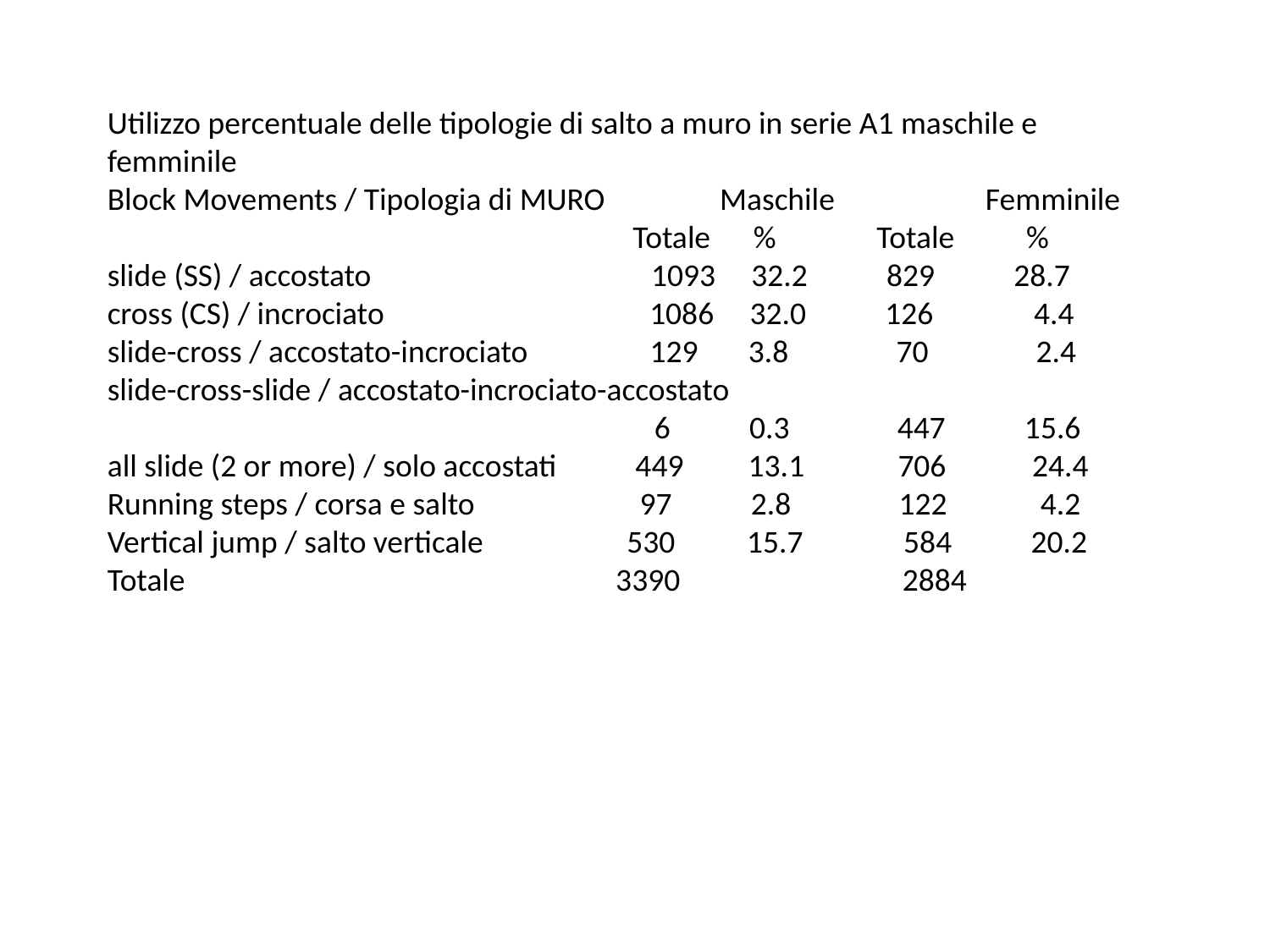

Utilizzo percentuale delle tipologie di salto a muro in serie A1 maschile e femminile
Block Movements / Tipologia di MURO                Maschile                     Femminile
                                                                         Totale      %              Totale          %
slide (SS) / accostato                                       1093     32.2           829           28.7
cross (CS) / incrociato                                     1086     32.0           126              4.4
slide-cross / accostato-incrociato                 129       3.8               70               2.4
slide-cross-slide / accostato-incrociato-accostato
                                                                            6           0.3               447           15.6
all slide (2 or more) / solo accostati           449         13.1             706            24.4
Running steps / corsa e salto                       97           2.8               122             4.2
Vertical jump / salto verticale                    530          15.7              584           20.2
Totale                                                            3390                               2884